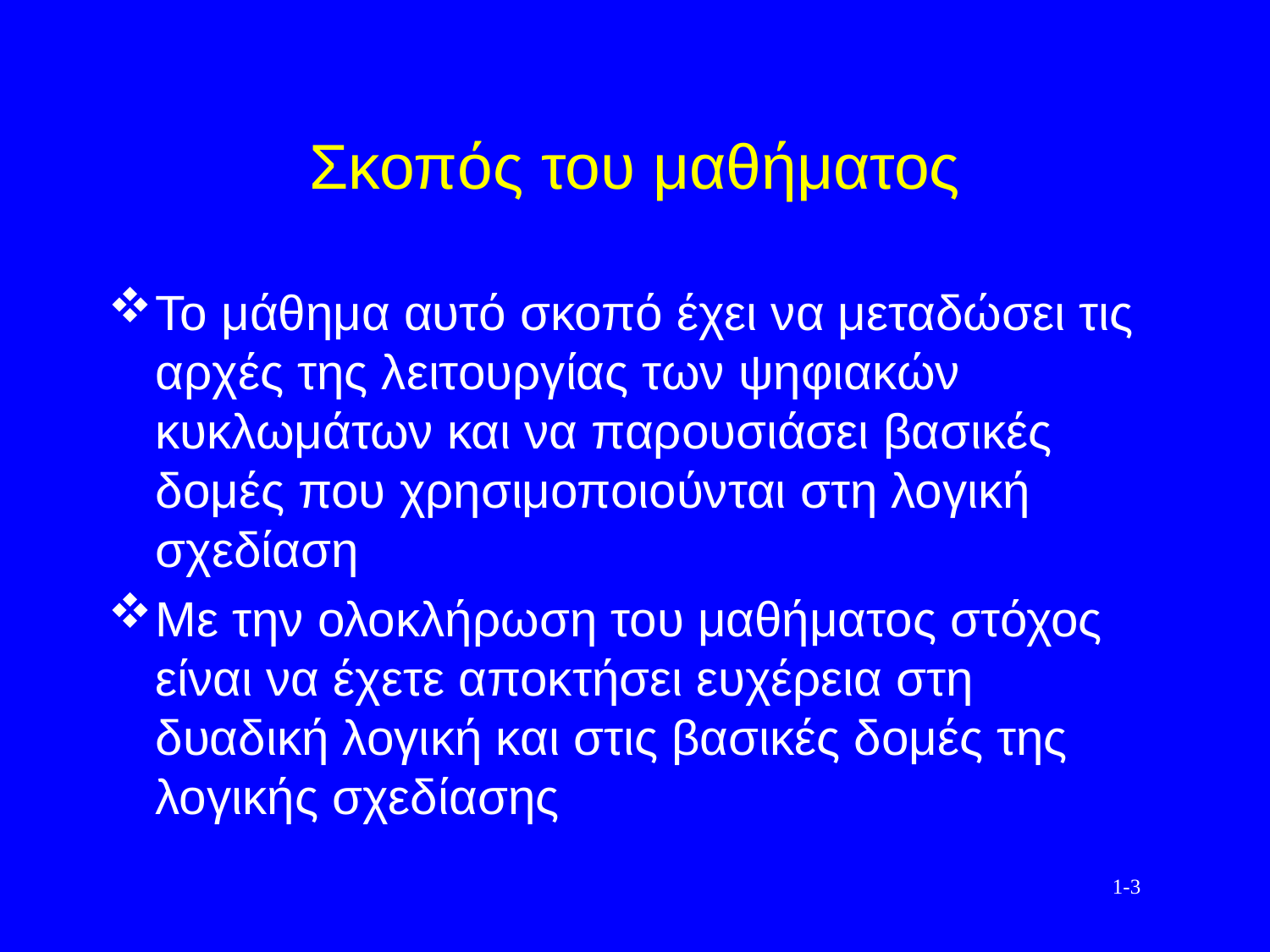

# Σκοπός του μαθήματος
Το μάθημα αυτό σκοπό έχει να μεταδώσει τις αρχές της λειτουργίας των ψηφιακών κυκλωμάτων και να παρουσιάσει βασικές δομές που χρησιμοποιούνται στη λογική σχεδίαση
Με την ολοκλήρωση του μαθήματος στόχος είναι να έχετε αποκτήσει ευχέρεια στη δυαδική λογική και στις βασικές δομές της λογικής σχεδίασης